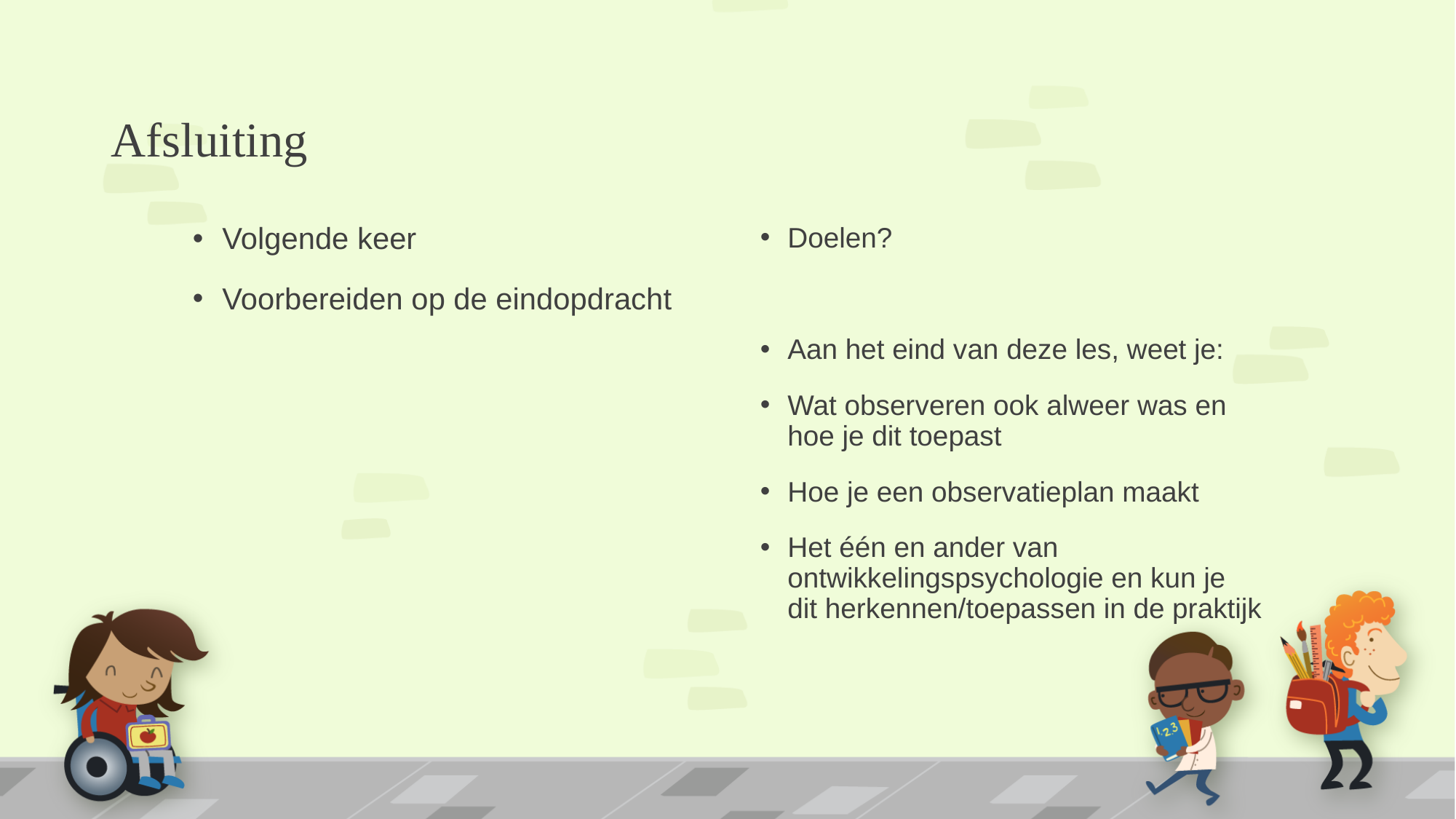

# Afsluiting
Volgende keer
Voorbereiden op de eindopdracht
Doelen?

Aan het eind van deze les, weet je:
Wat observeren ook alweer was en hoe je dit toepast
Hoe je een observatieplan maakt
Het één en ander van ontwikkelingspsychologie en kun je dit herkennen/toepassen in de praktijk